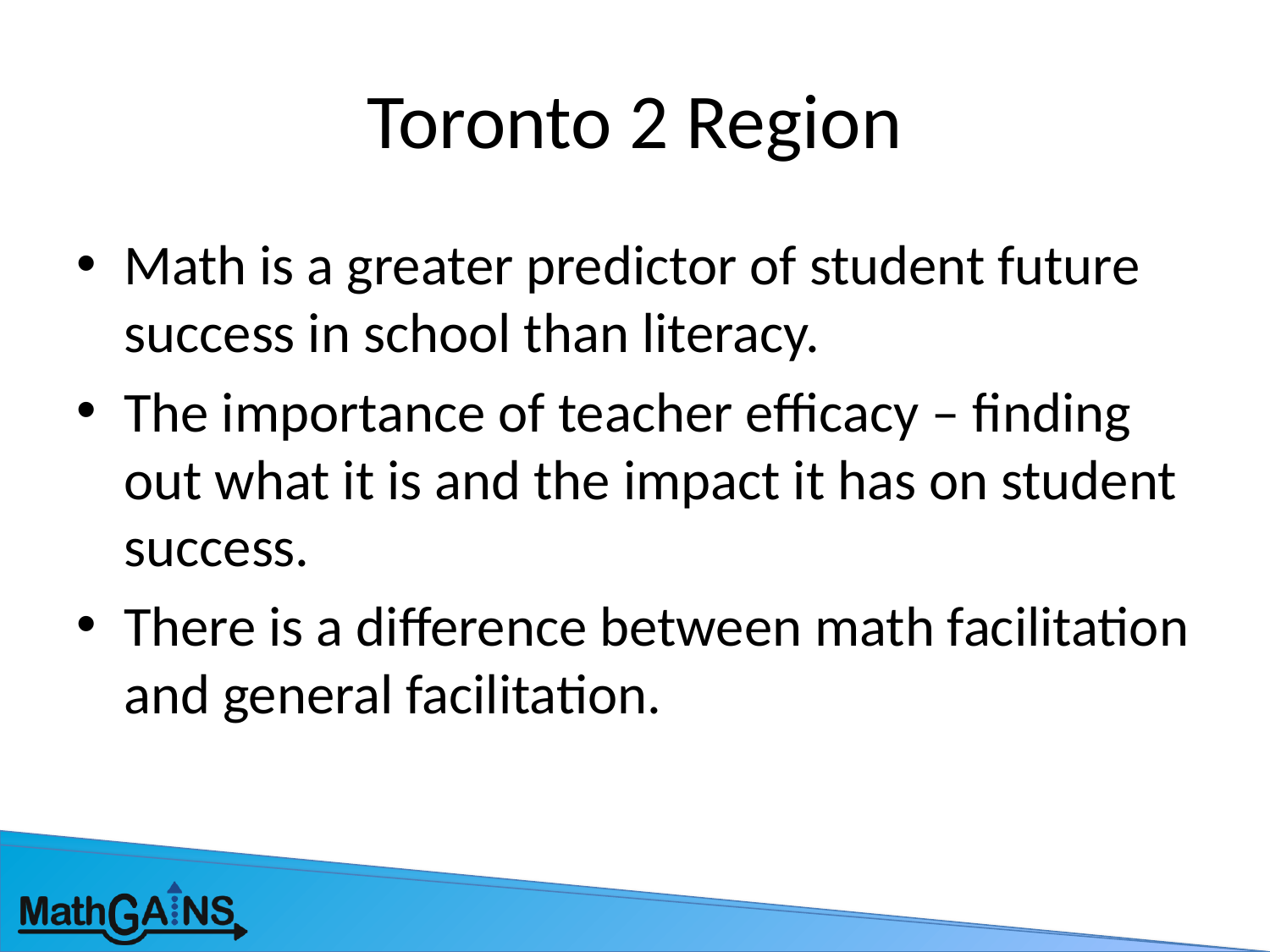

# Toronto 2 Region
Math is a greater predictor of student future success in school than literacy.
The importance of teacher efficacy – finding out what it is and the impact it has on student success.
There is a difference between math facilitation and general facilitation.